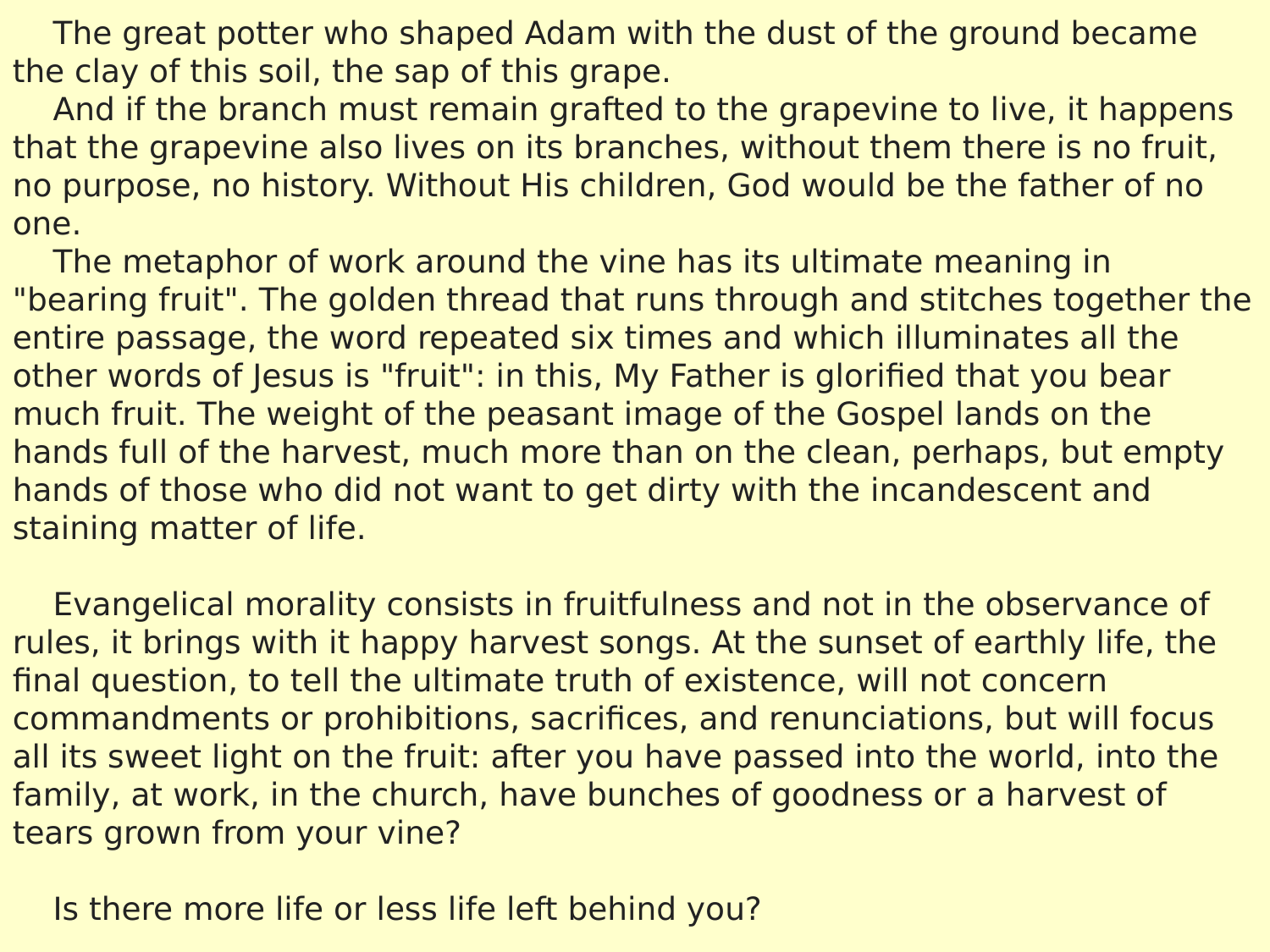

The great potter who shaped Adam with the dust of the ground became the clay of this soil, the sap of this grape.
    And if the branch must remain grafted to the grapevine to live, it happens that the grapevine also lives on its branches, without them there is no fruit, no purpose, no history. Without His children, God would be the father of no one.
    The metaphor of work around the vine has its ultimate meaning in "bearing fruit". The golden thread that runs through and stitches together the entire passage, the word repeated six times and which illuminates all the other words of Jesus is "fruit": in this, My Father is glorified that you bear much fruit. The weight of the peasant image of the Gospel lands on the hands full of the harvest, much more than on the clean, perhaps, but empty hands of those who did not want to get dirty with the incandescent and staining matter of life.

    Evangelical morality consists in fruitfulness and not in the observance of rules, it brings with it happy harvest songs. At the sunset of earthly life, the final question, to tell the ultimate truth of existence, will not concern commandments or prohibitions, sacrifices, and renunciations, but will focus all its sweet light on the fruit: after you have passed into the world, into the family, at work, in the church, have bunches of goodness or a harvest of tears grown from your vine?

    Is there more life or less life left behind you?